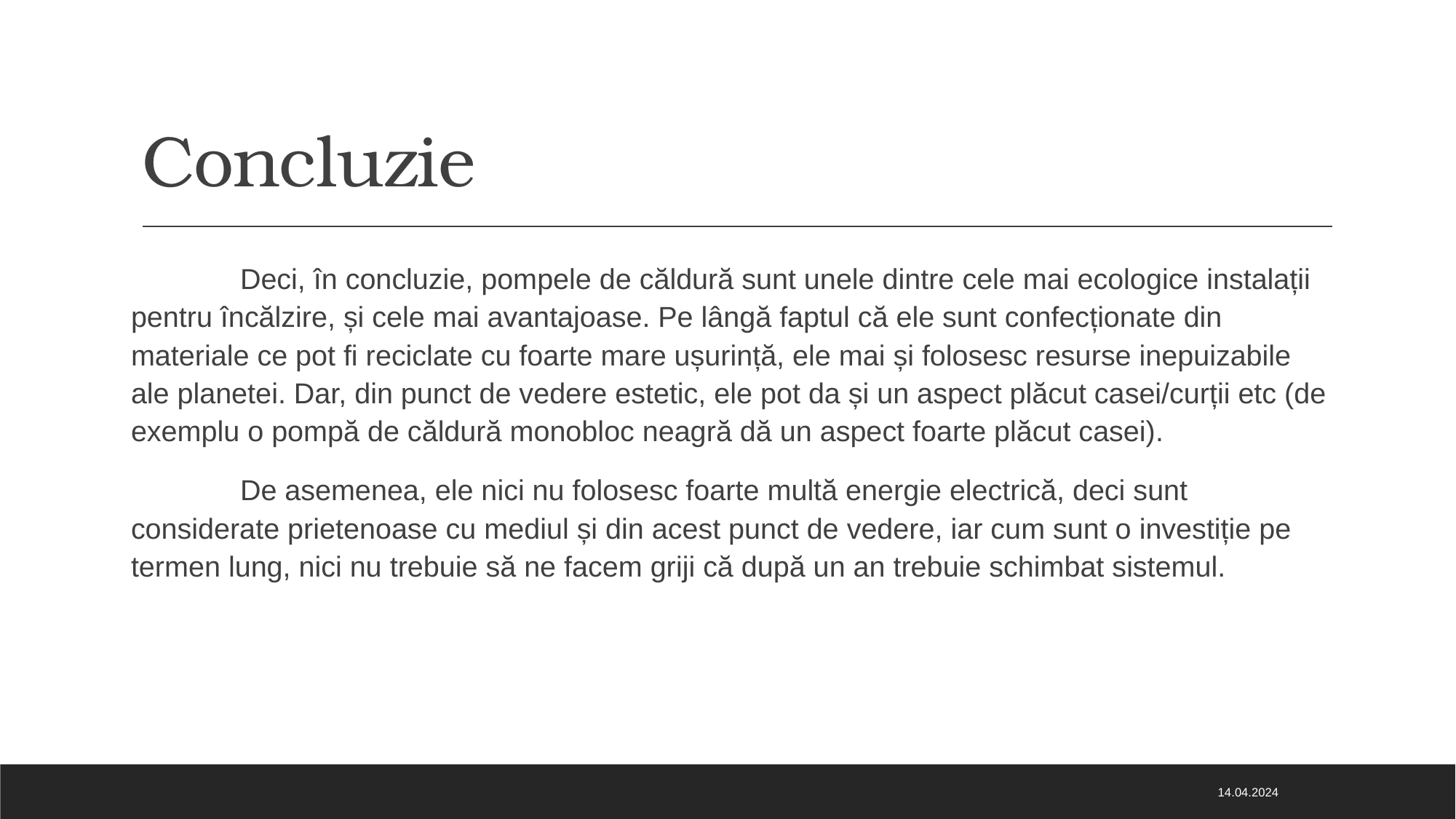

# Concluzie
	Deci, în concluzie, pompele de căldură sunt unele dintre cele mai ecologice instalații pentru încălzire, și cele mai avantajoase. Pe lângă faptul că ele sunt confecționate din materiale ce pot fi reciclate cu foarte mare ușurință, ele mai și folosesc resurse inepuizabile ale planetei. Dar, din punct de vedere estetic, ele pot da și un aspect plăcut casei/curții etc (de exemplu o pompă de căldură monobloc neagră dă un aspect foarte plăcut casei).
	De asemenea, ele nici nu folosesc foarte multă energie electrică, deci sunt considerate prietenoase cu mediul și din acest punct de vedere, iar cum sunt o investiție pe termen lung, nici nu trebuie să ne facem griji că după un an trebuie schimbat sistemul.
14.04.2024